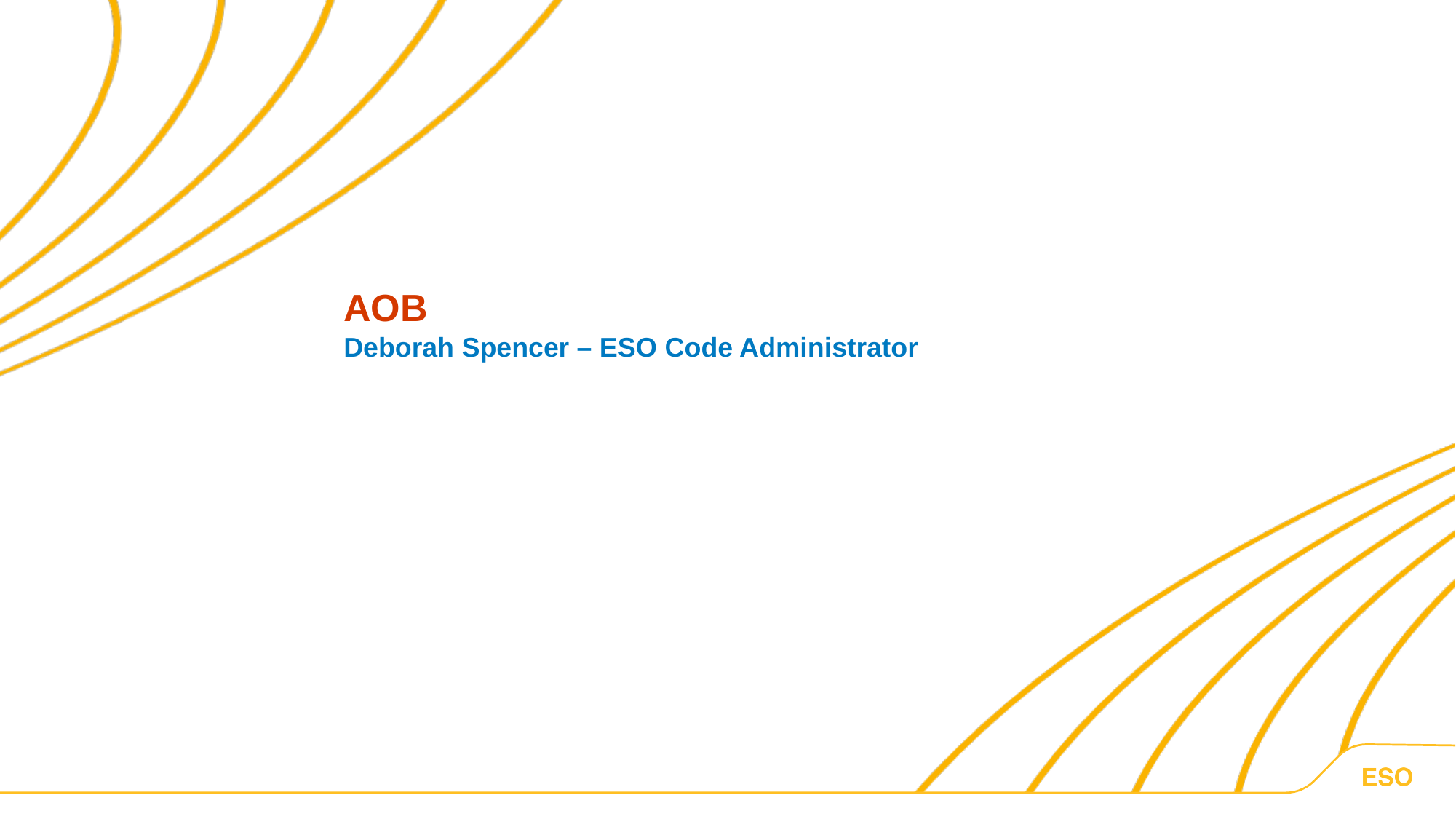

AOB
Deborah Spencer – ESO Code Administrator